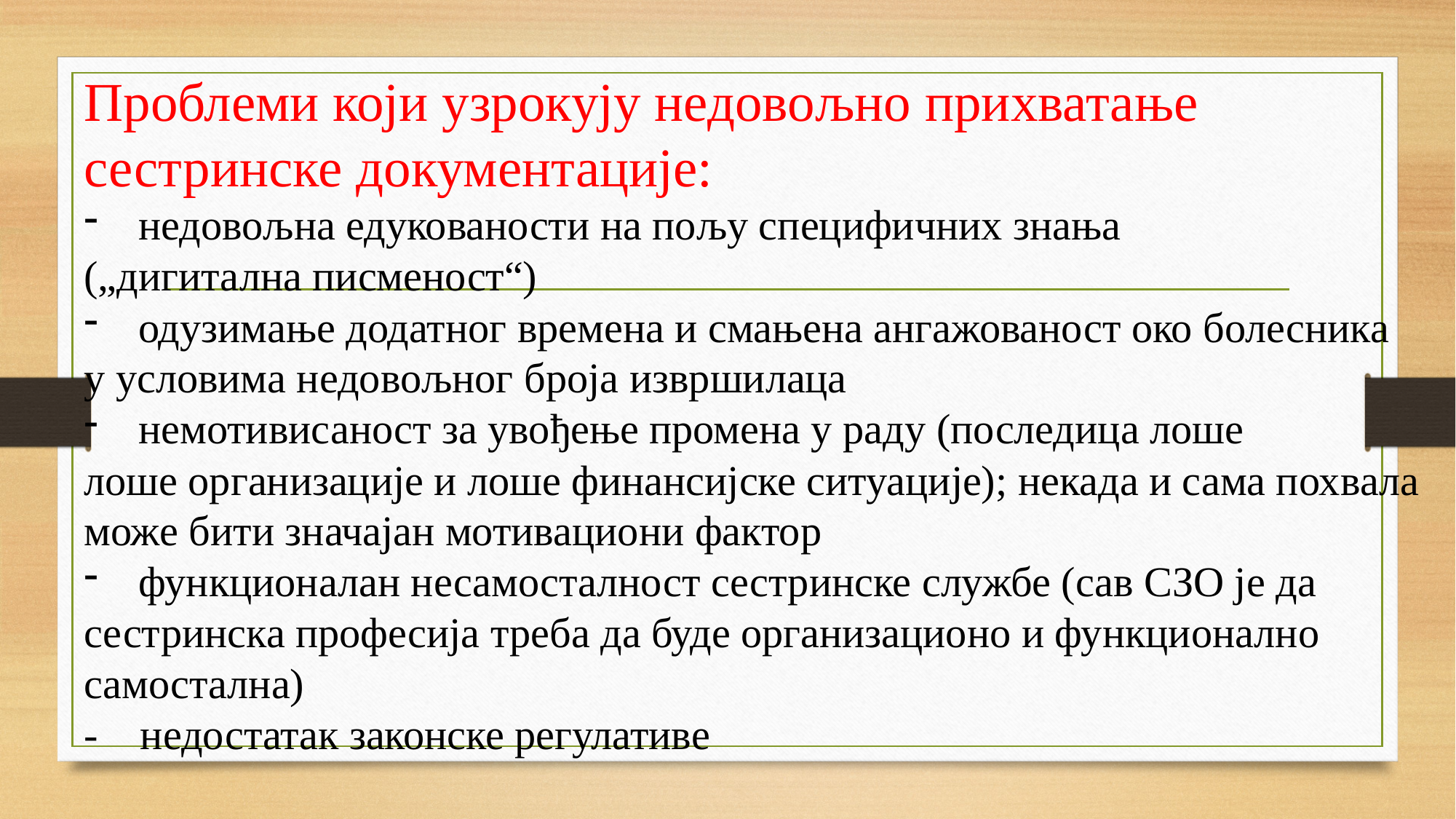

Проблеми који узрокују недовољно прихватање
сестринске документације:
недовољна едукованости на пољу специфичних знања
(„дигитална писменост“)
одузимање додатног времена и смањена ангажованост око болесника
у условима недовољног броја извршилаца
немотивисаност за увођење промена у раду (последица лоше
лоше организације и лоше финансијске ситуације); некада и сама похвала
може бити значајан мотивациони фактор
функционалан несамосталност сестринске службе (сав СЗО је да
сестринска професија треба да буде организационо и функционално
самостална)
-    недостатак законске регулативе